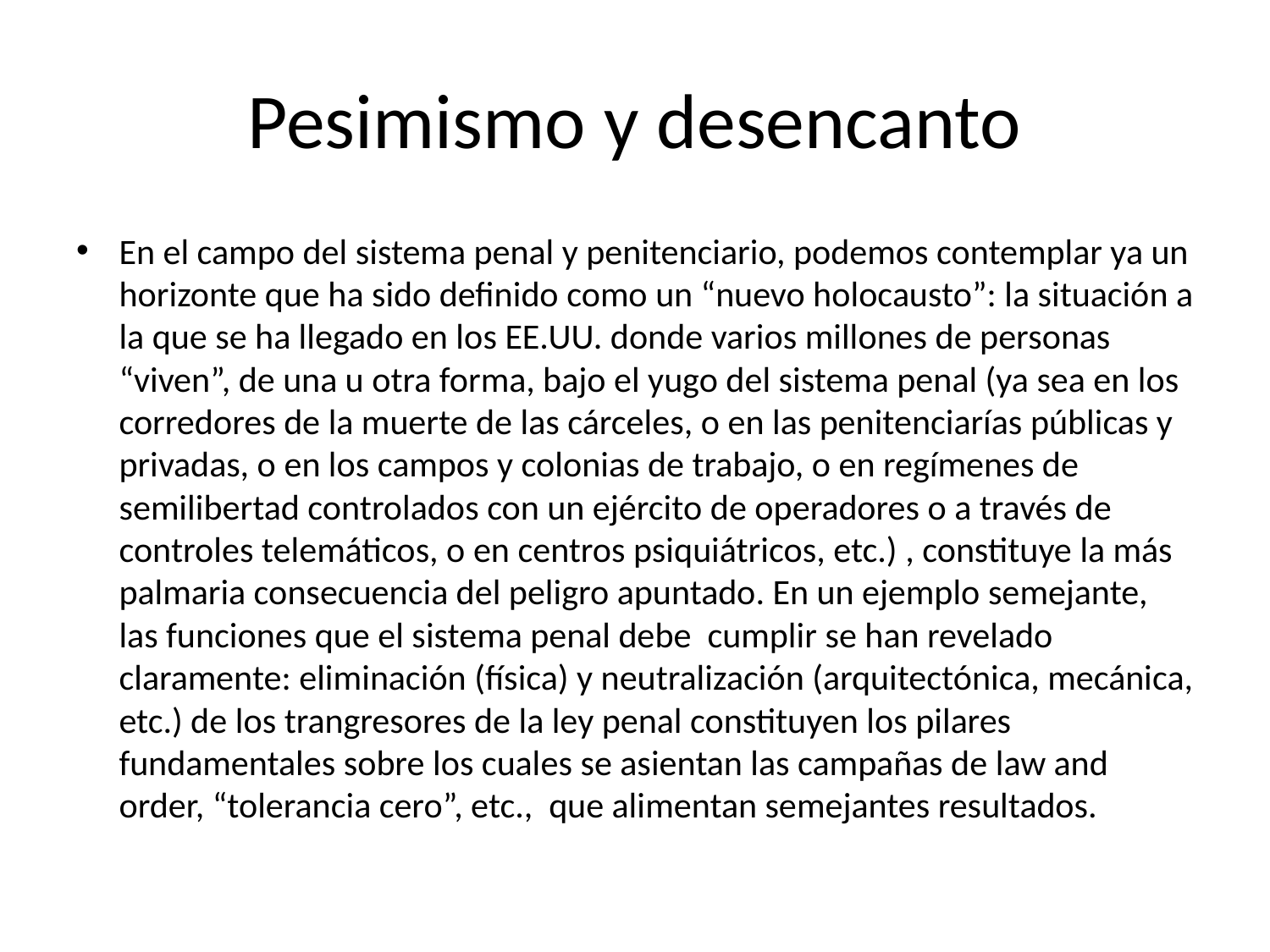

# Pesimismo y desencanto
En el campo del sistema penal y penitenciario, podemos contemplar ya un horizonte que ha sido definido como un “nuevo holocausto”: la situación a la que se ha llegado en los EE.UU. donde varios millones de personas “viven”, de una u otra forma, bajo el yugo del sistema penal (ya sea en los corredores de la muerte de las cárceles, o en las penitenciarías públicas y privadas, o en los campos y colonias de trabajo, o en regímenes de semilibertad controlados con un ejército de operadores o a través de controles telemáticos, o en centros psiquiátricos, etc.) , constituye la más palmaria consecuencia del peligro apuntado. En un ejemplo semejante, las funciones que el sistema penal debe  cumplir se han revelado claramente: eliminación (física) y neutralización (arquitectónica, mecánica, etc.) de los trangresores de la ley penal constituyen los pilares fundamentales sobre los cuales se asientan las campañas de law and order, “tolerancia cero”, etc.,  que alimentan semejantes resultados.